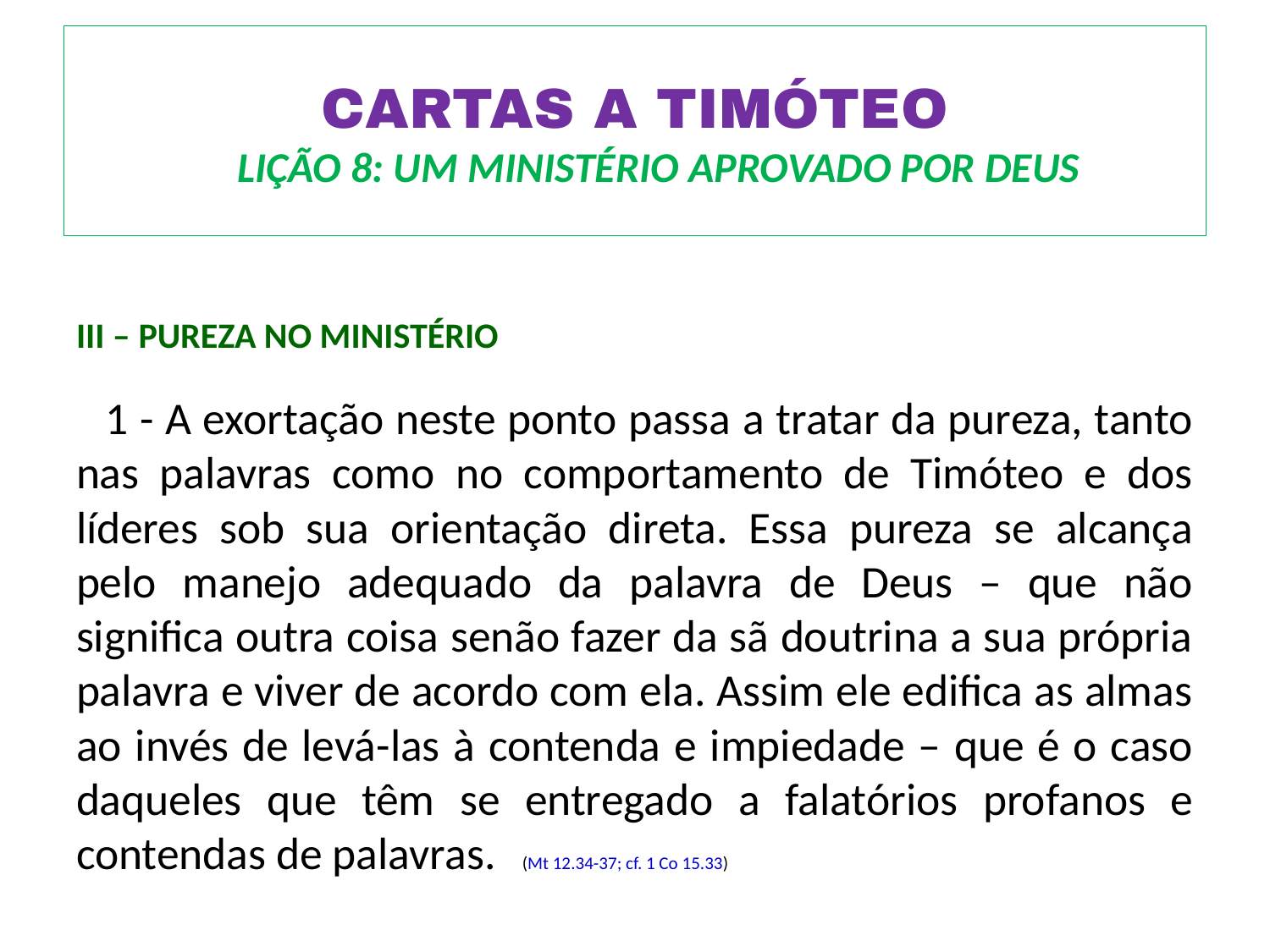

# CARTAS A TIMÓTEO LIÇÃO 8: UM MINISTÉRIO APROVADO POR DEUS
III – PUREZA NO MINISTÉRIO

	1 - A exortação neste ponto passa a tratar da pureza, tanto nas palavras como no comportamento de Timóteo e dos líderes sob sua orientação direta. Essa pureza se alcança pelo manejo adequado da palavra de Deus – que não significa outra coisa senão fazer da sã doutrina a sua própria palavra e viver de acordo com ela. Assim ele edifica as almas ao invés de levá-las à contenda e impiedade – que é o caso daqueles que têm se entregado a falatórios profanos e contendas de palavras. 	 (Mt 12.34-37; cf. 1 Co 15.33)